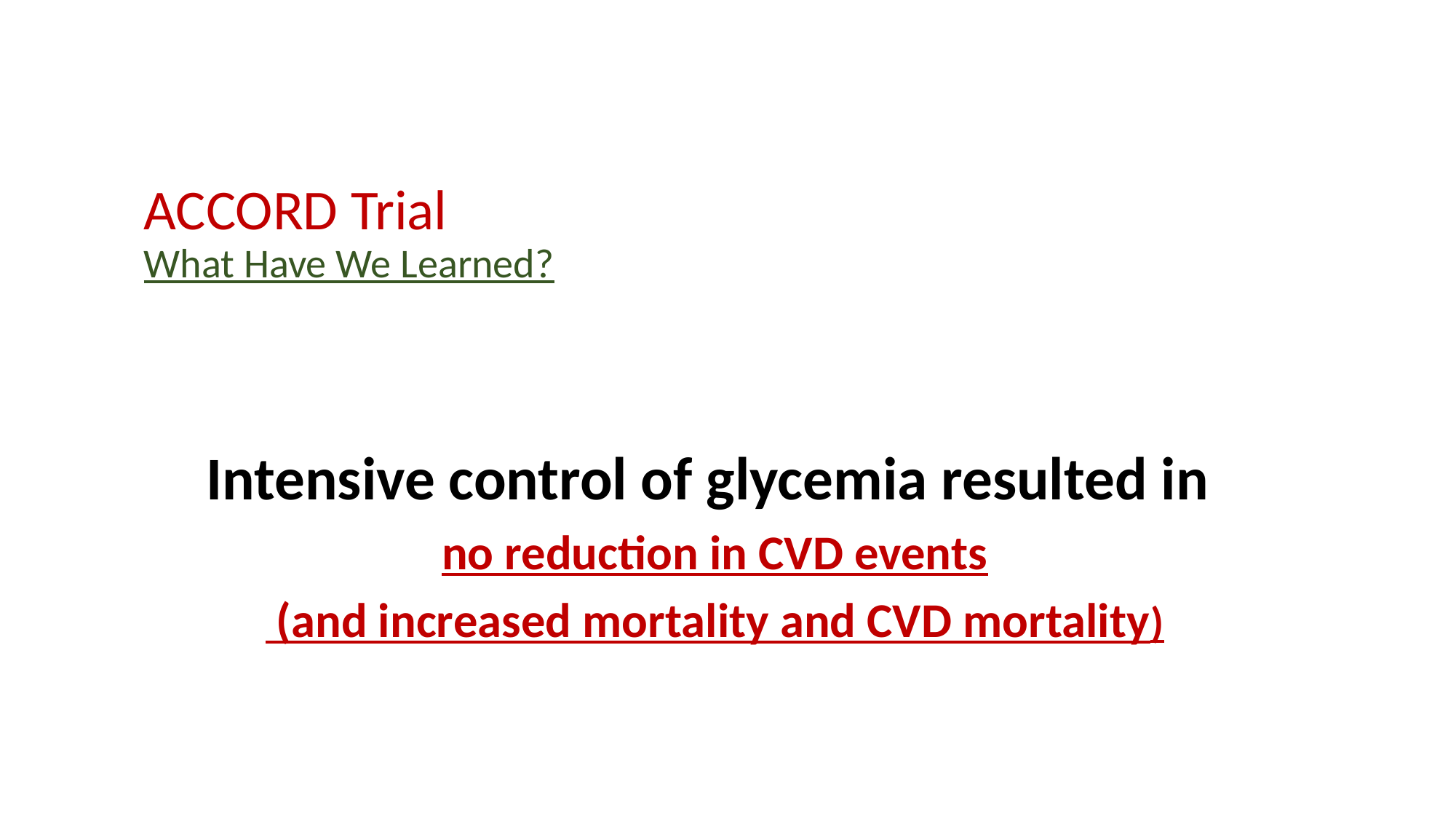

# ACCORD Trial What Have We Learned?

Intensive control of glycemia resulted in
no reduction in CVD events
 (and increased mortality and CVD mortality)